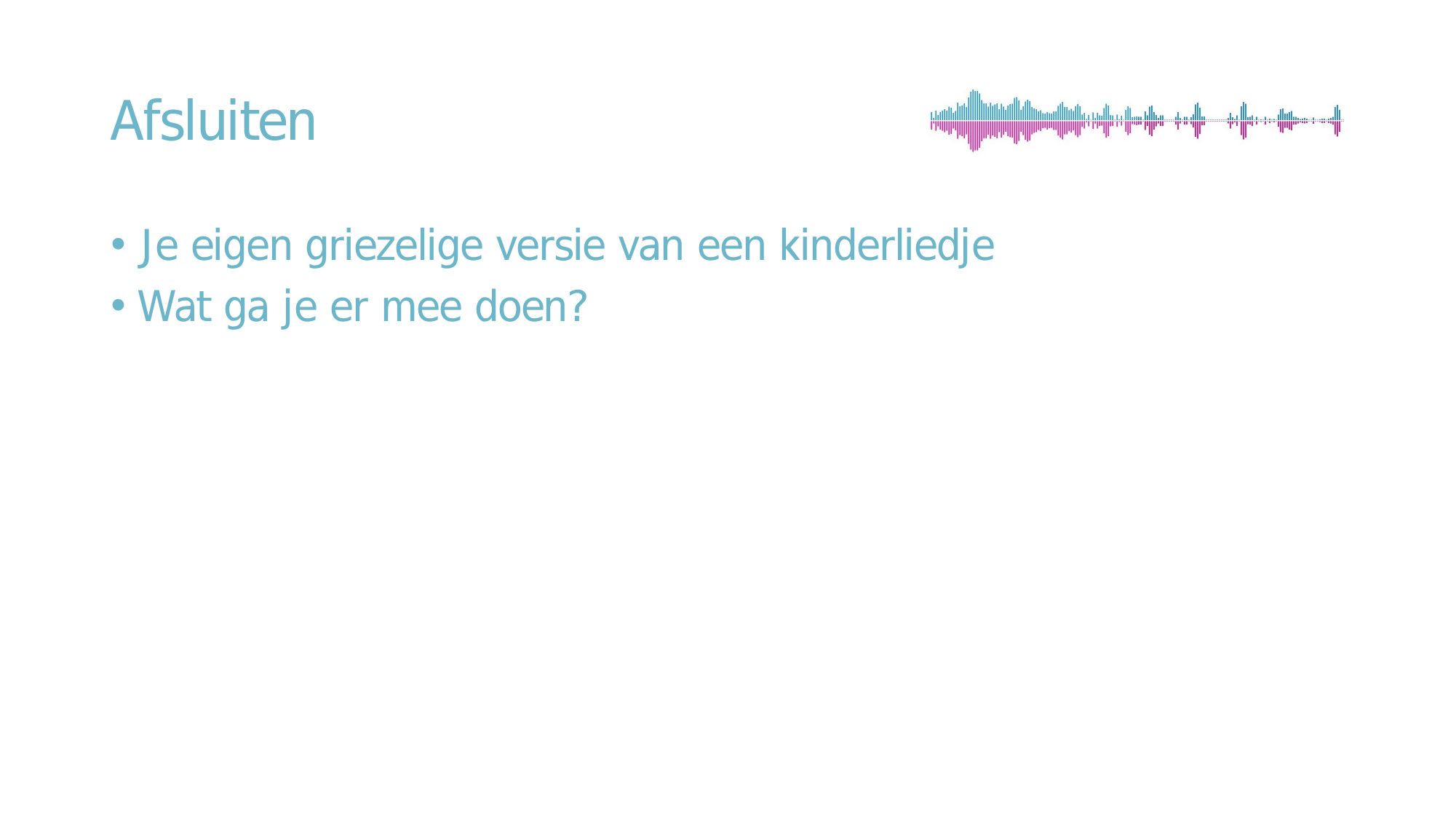

# Afsluiten
Je eigen griezelige versie van een kinderliedje
Wat ga je er mee doen?